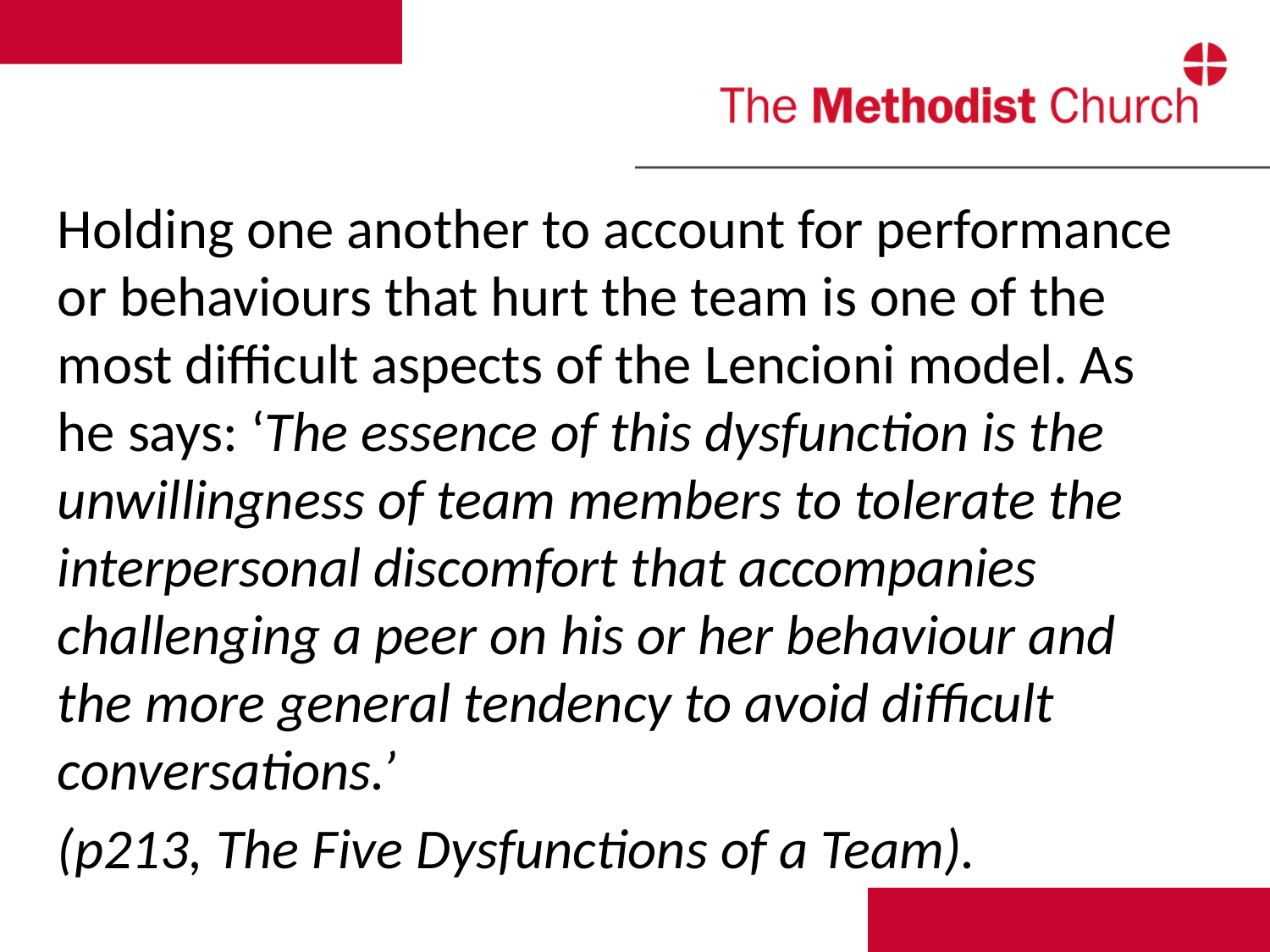

Holding one another to account for performance or behaviours that hurt the team is one of the most difficult aspects of the Lencioni model. As he says: ‘The essence of this dysfunction is the unwillingness of team members to tolerate the interpersonal discomfort that accompanies challenging a peer on his or her behaviour and the more general tendency to avoid difficult conversations.’
(p213, The Five Dysfunctions of a Team).